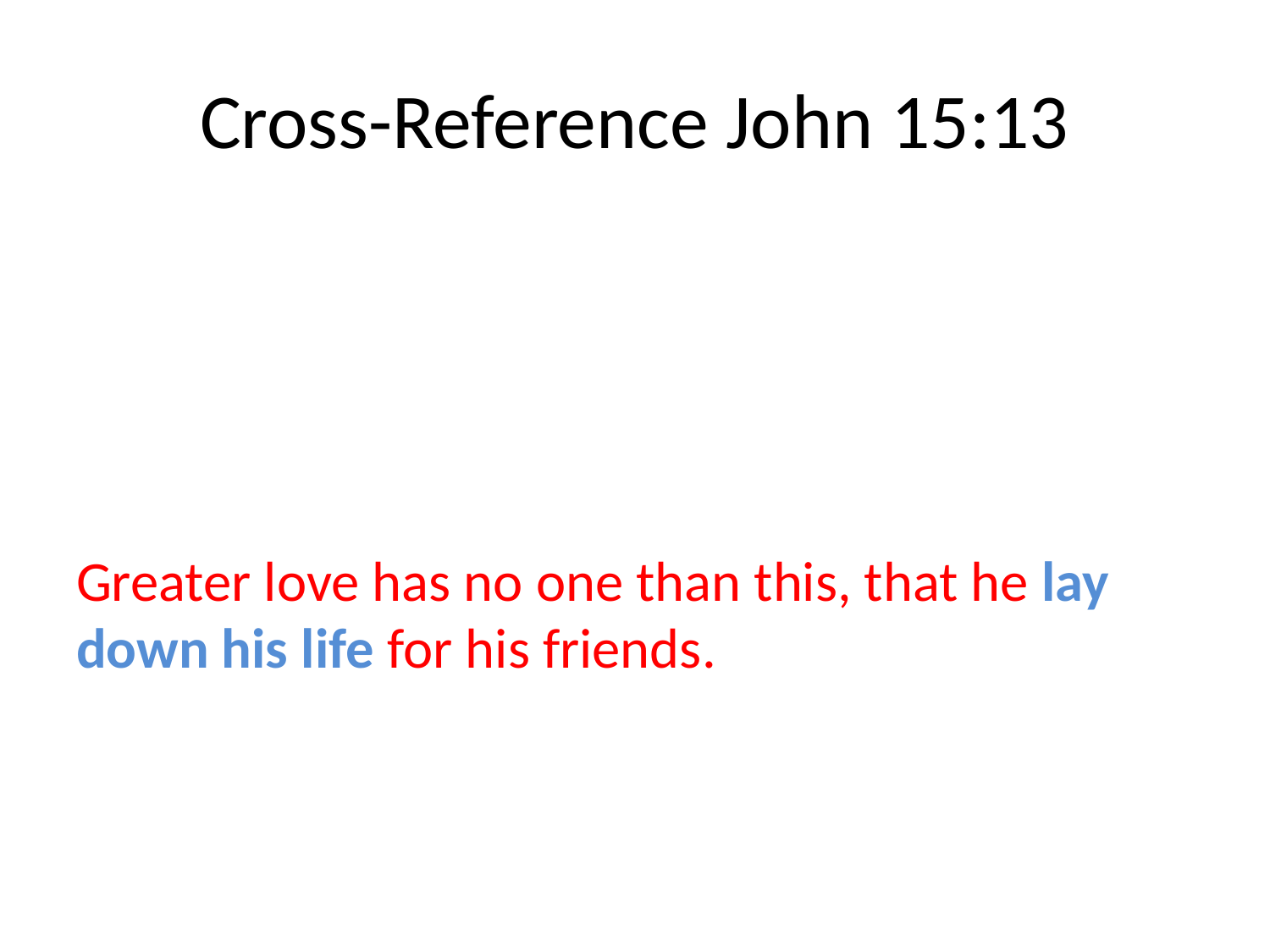

# Cross-Reference John 15:13

Greater love has no one than this, that he lay down his life for his friends.